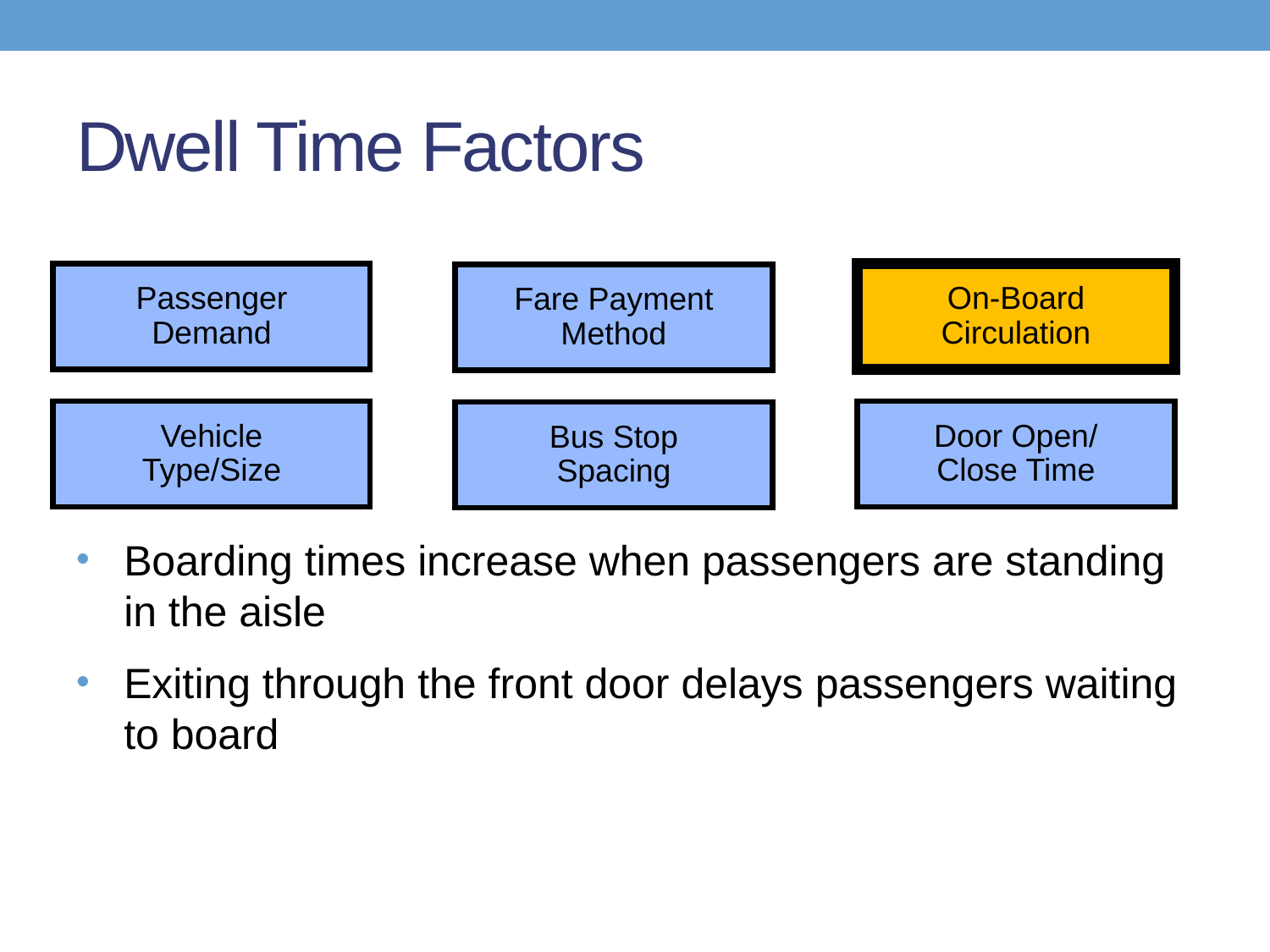

# Dwell Time Factors
Passenger
Demand
On-Board
Circulation
Fare Payment
Method
Vehicle
Type/Size
Door Open/
Close Time
Bus Stop
Spacing
Boarding times increase when passengers are standing in the aisle
Exiting through the front door delays passengers waiting to board